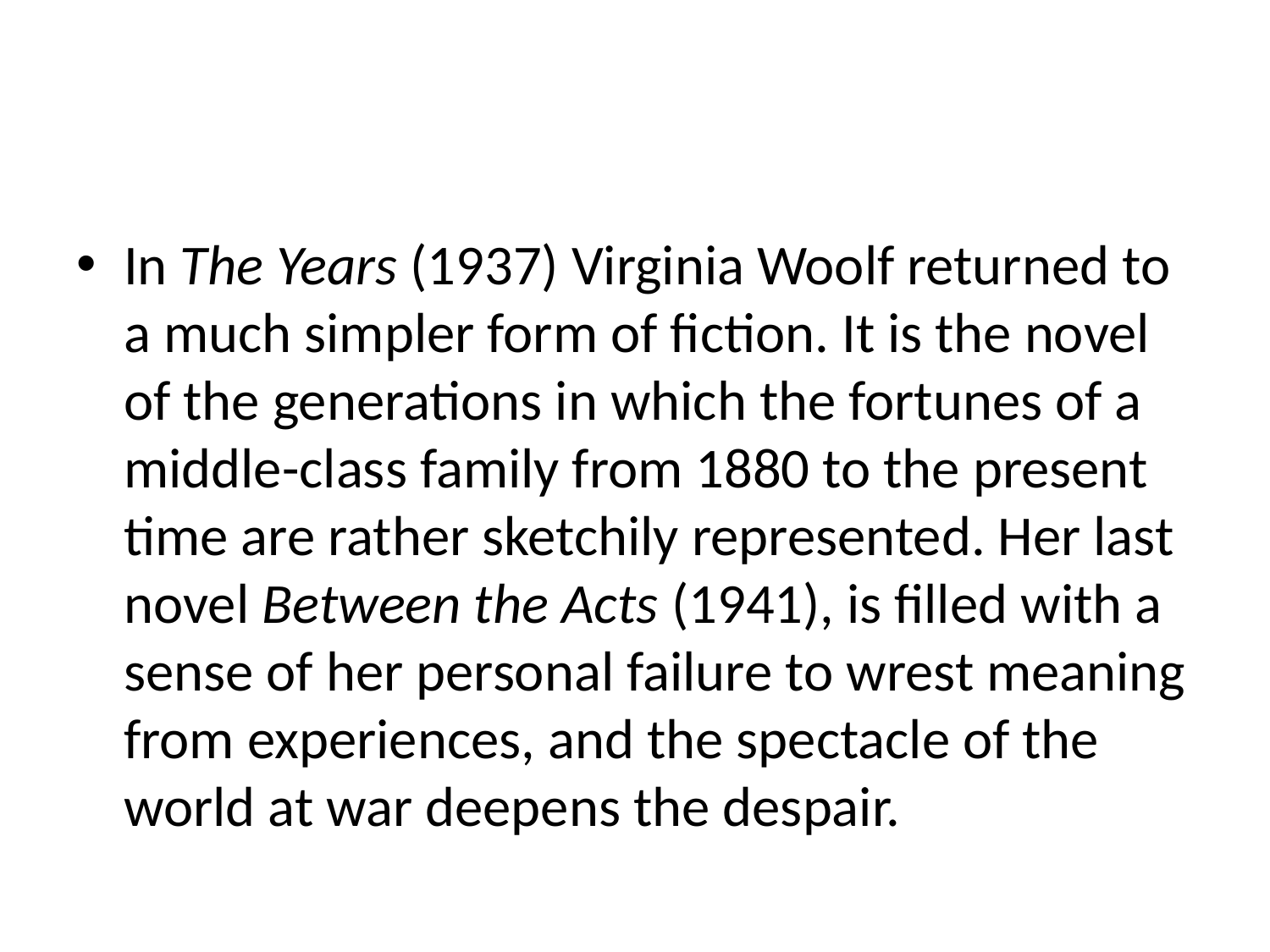

#
In The Years (1937) Virginia Woolf returned to a much simpler form of fiction. It is the novel of the generations in which the fortunes of a middle-class family from 1880 to the present time are rather sketchily represented. Her last novel Between the Acts (1941), is filled with a sense of her personal failure to wrest meaning from experiences, and the spectacle of the world at war deepens the despair.